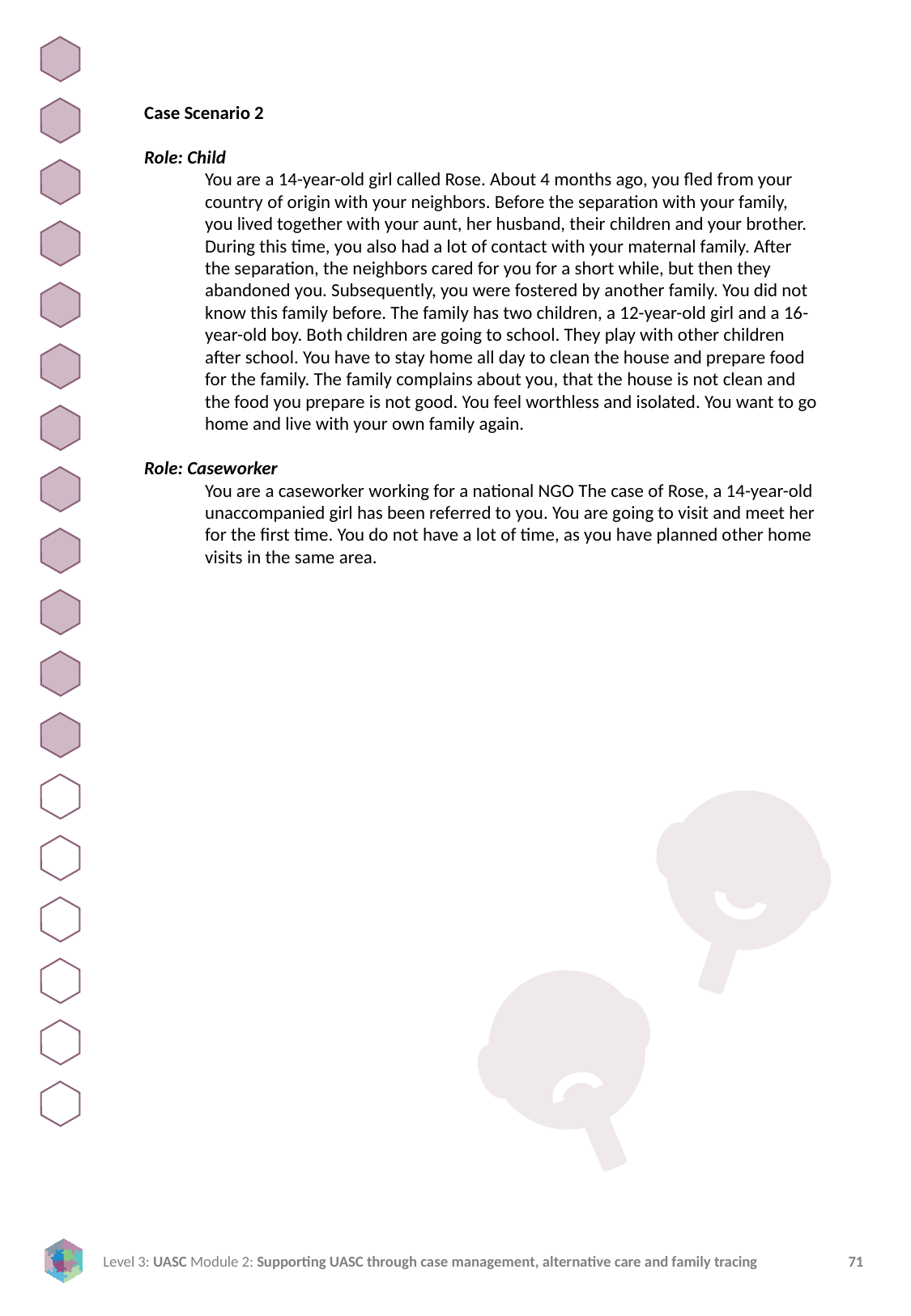

Case Scenario 2

Role: Child
You are a 14-year-old girl called Rose. About 4 months ago, you fled from your country of origin with your neighbors. Before the separation with your family, you lived together with your aunt, her husband, their children and your brother. During this time, you also had a lot of contact with your maternal family. After the separation, the neighbors cared for you for a short while, but then they abandoned you. Subsequently, you were fostered by another family. You did not know this family before. The family has two children, a 12-year-old girl and a 16-year-old boy. Both children are going to school. They play with other children after school. You have to stay home all day to clean the house and prepare food for the family. The family complains about you, that the house is not clean and the food you prepare is not good. You feel worthless and isolated. You want to go home and live with your own family again.

Role: Caseworker
You are a caseworker working for a national NGO The case of Rose, a 14-year-old unaccompanied girl has been referred to you. You are going to visit and meet her for the first time. You do not have a lot of time, as you have planned other home visits in the same area.